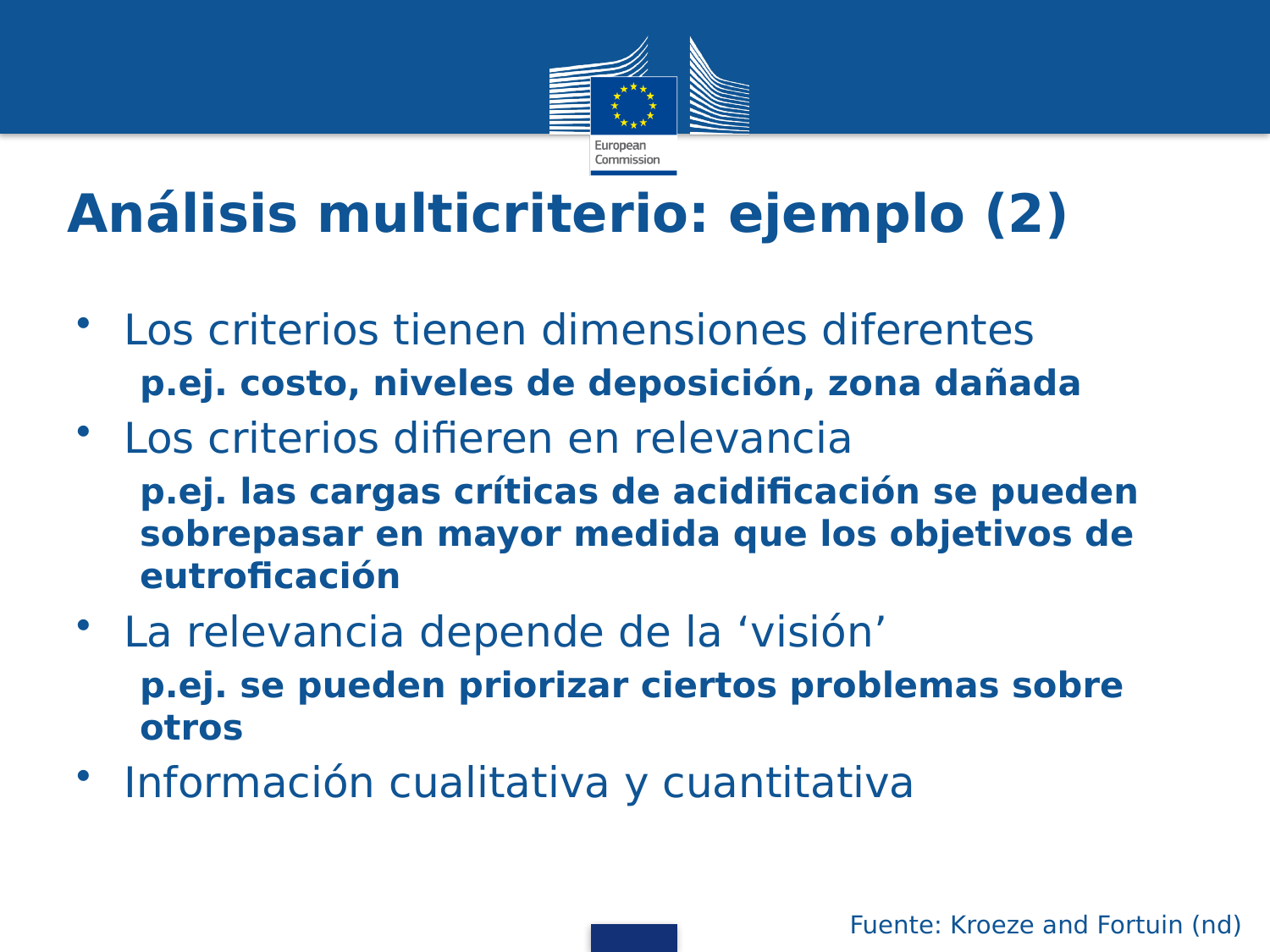

Análisis multicriterio: ejemplo (2)
Los criterios tienen dimensiones diferentes
p.ej. costo, niveles de deposición, zona dañada
Los criterios difieren en relevancia
p.ej. las cargas críticas de acidificación se pueden sobrepasar en mayor medida que los objetivos de eutroficación
La relevancia depende de la ‘visión’
p.ej. se pueden priorizar ciertos problemas sobre otros
Información cualitativa y cuantitativa
Fuente: Kroeze and Fortuin (nd)